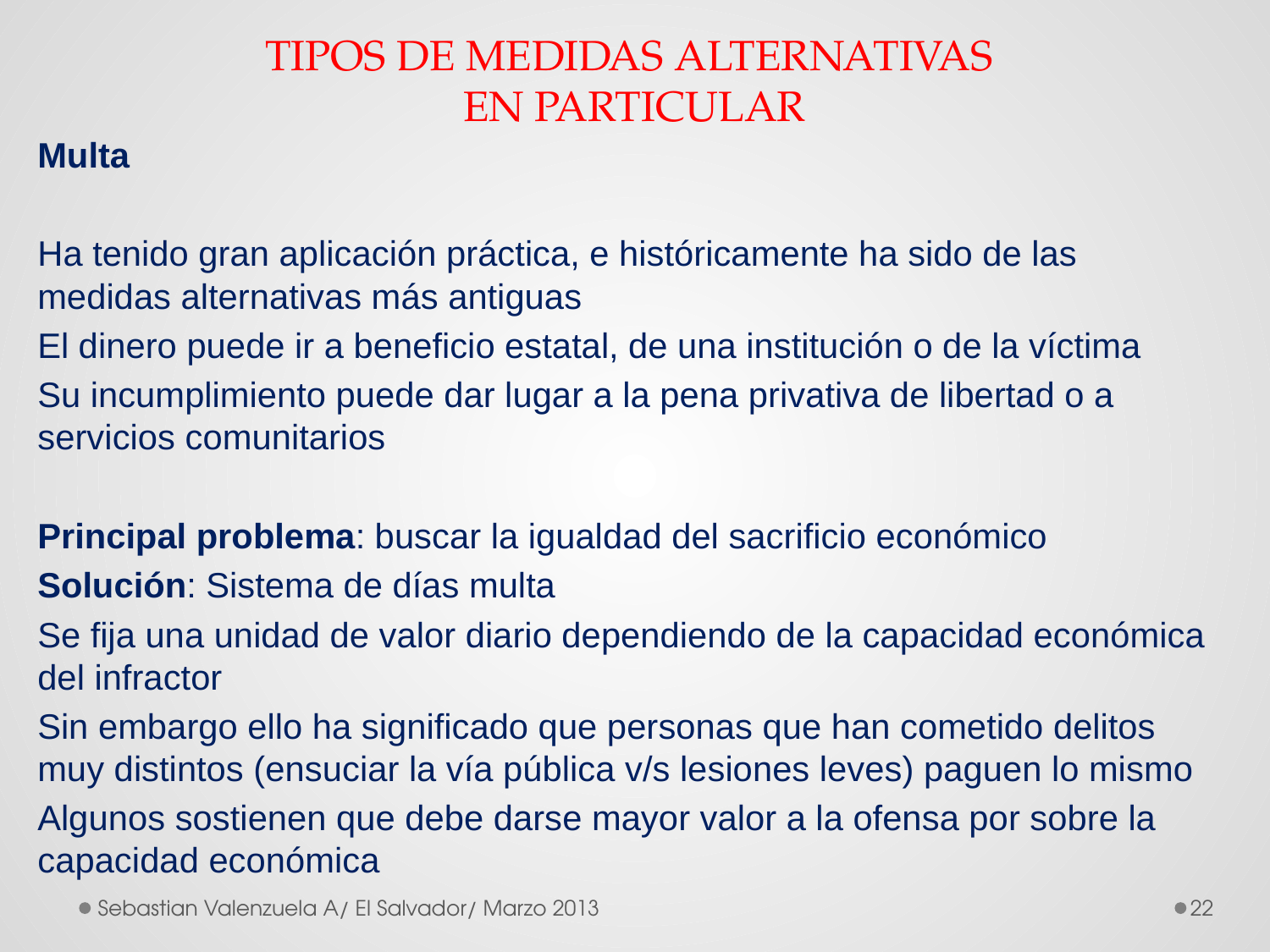

# TIPOS DE MEDIDAS ALTERNATIVAS EN PARTICULAR
Multa

Ha tenido gran aplicación práctica, e históricamente ha sido de las medidas alternativas más antiguas
El dinero puede ir a beneficio estatal, de una institución o de la víctima
Su incumplimiento puede dar lugar a la pena privativa de libertad o a servicios comunitarios

Principal problema: buscar la igualdad del sacrificio económico
Solución: Sistema de días multa
Se fija una unidad de valor diario dependiendo de la capacidad económica del infractor
Sin embargo ello ha significado que personas que han cometido delitos muy distintos (ensuciar la vía pública v/s lesiones leves) paguen lo mismo
Algunos sostienen que debe darse mayor valor a la ofensa por sobre la capacidad económica

Sebastian Valenzuela A/ El Salvador/ Marzo 2013
22